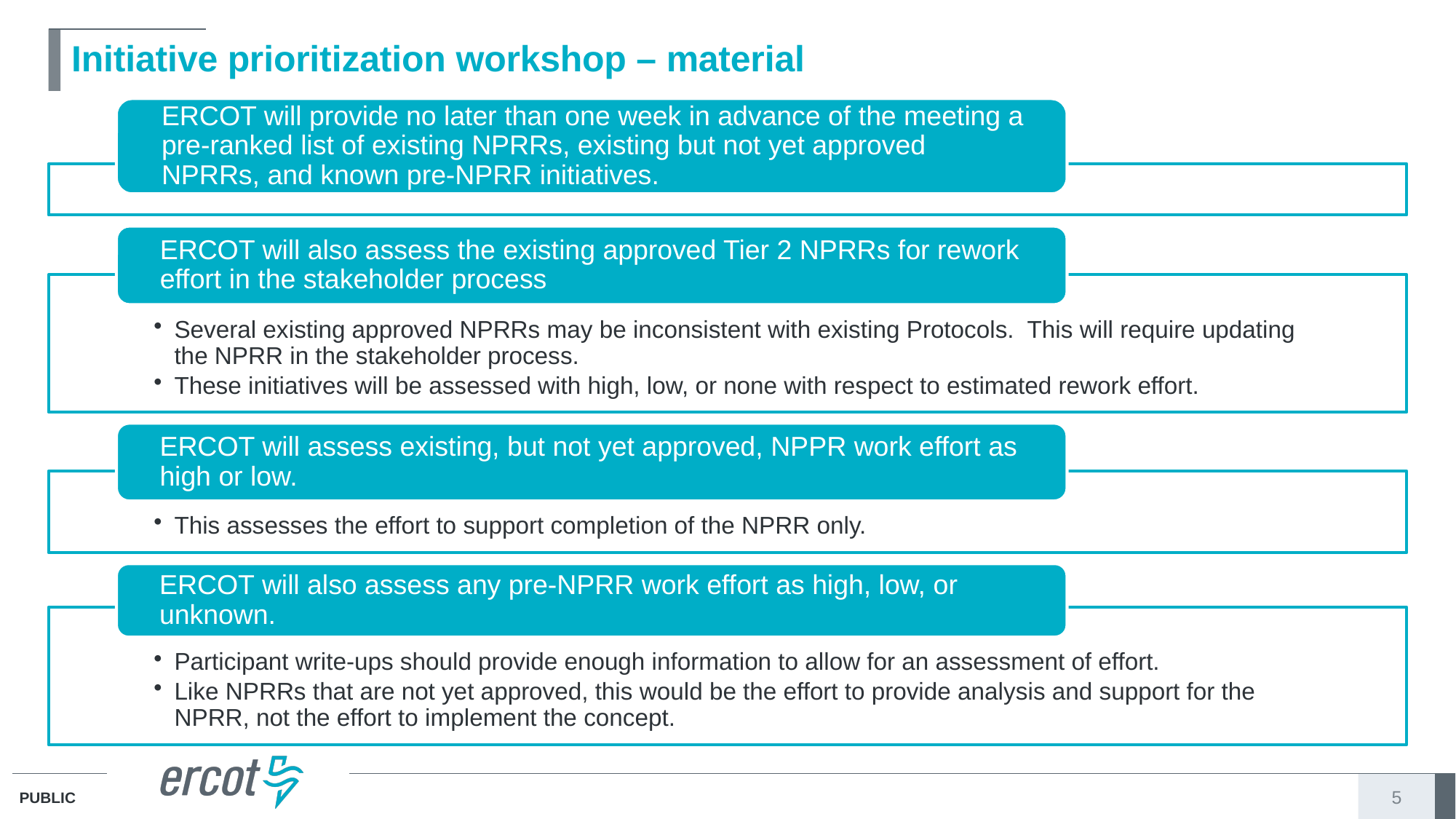

# Initiative prioritization workshop – material
ERCOT will provide no later than one week in advance of the meeting a pre-ranked list of existing NPRRs, existing but not yet approved NPRRs, and known pre-NPRR initiatives.
Several existing approved NPRRs may be inconsistent with existing Protocols.  This will require updating the NPRR in the stakeholder process.
These initiatives will be assessed with high, low, or none with respect to estimated rework effort.
ERCOT will also assess the existing approved Tier 2 NPRRs for rework effort in the stakeholder process
This assesses the effort to support completion of the NPRR only.
ERCOT will assess existing, but not yet approved, NPPR work effort as high or low.
Participant write-ups should provide enough information to allow for an assessment of effort.
Like NPRRs that are not yet approved, this would be the effort to provide analysis and support for the NPRR, not the effort to implement the concept.
ERCOT will also assess any pre-NPRR work effort as high, low, or unknown.
5